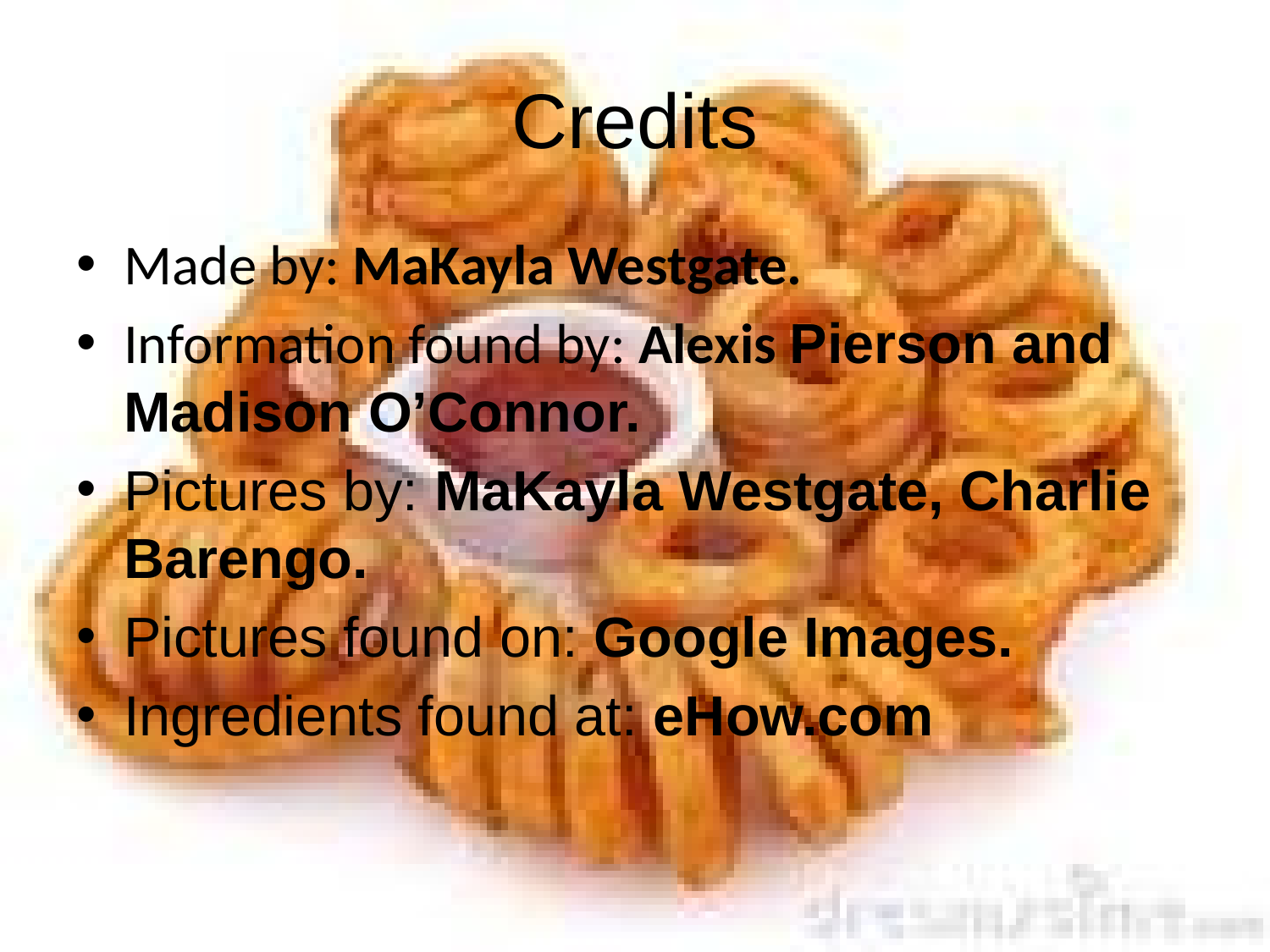

# Credits
Made by: MaKayla Westgate.
Information found by: Alexis Pierson and Madison O’Connor.
Pictures by: MaKayla Westgate, Charlie Barengo.
Pictures found on: Google Images.
Ingredients found at: eHow.com